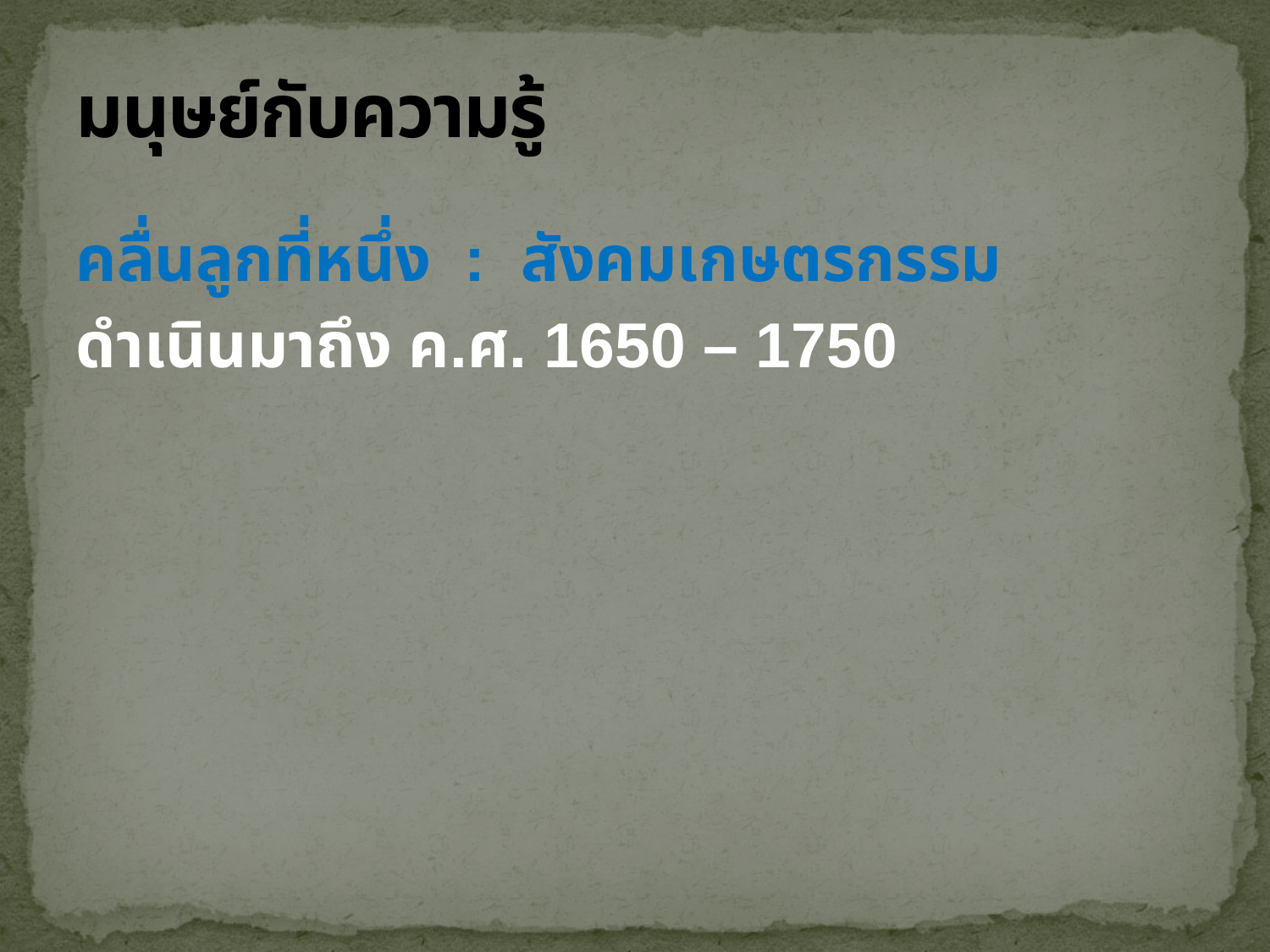

# มนุษย์กับความรู้
คลื่นลูกที่หนึ่ง  :  สังคมเกษตรกรรม
ดำเนินมาถึง ค.ศ. 1650 – 1750